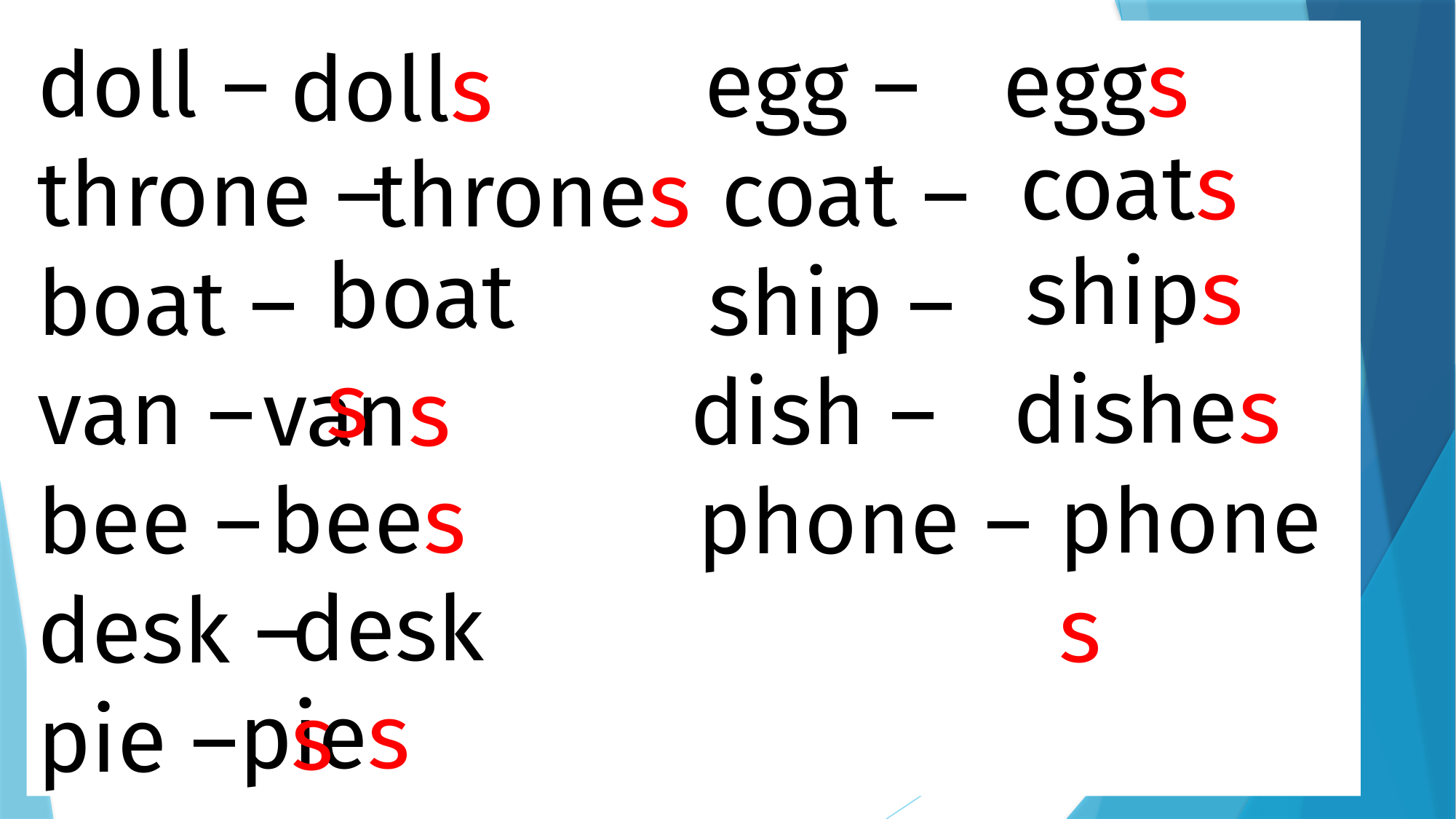

eggs
# doll –                  egg – throne –              coat – boat –                 ship – van –                  dish – bee –                  phone – desk – pie –
dolls
coats
thrones
ships
boats
dishes
vans
bees
phones
desks
pies